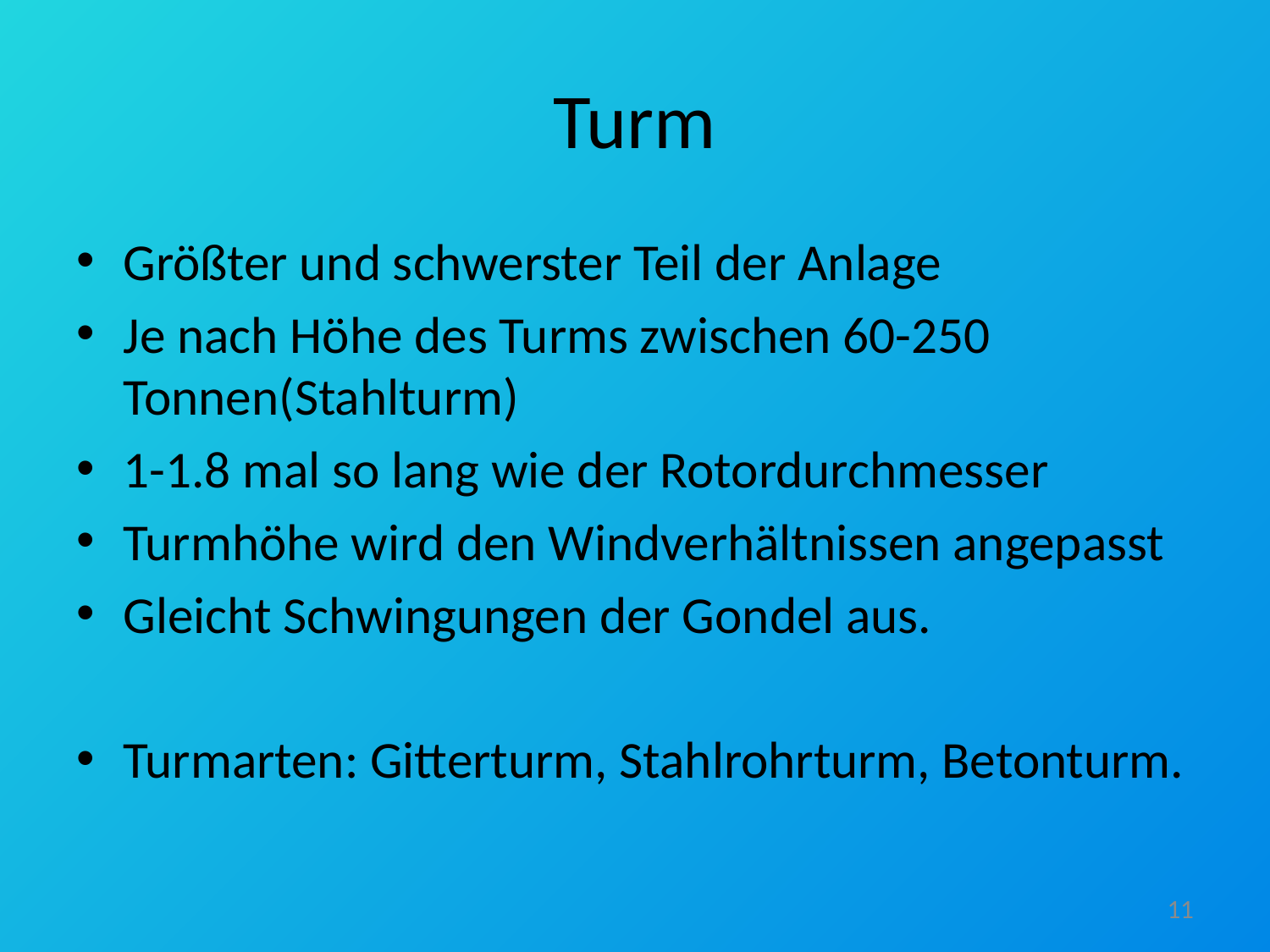

# Turm
Größter und schwerster Teil der Anlage
Je nach Höhe des Turms zwischen 60-250 Tonnen(Stahlturm)
1-1.8 mal so lang wie der Rotordurchmesser
Turmhöhe wird den Windverhältnissen angepasst
Gleicht Schwingungen der Gondel aus.

Turmarten: Gitterturm, Stahlrohrturm, Betonturm.
11